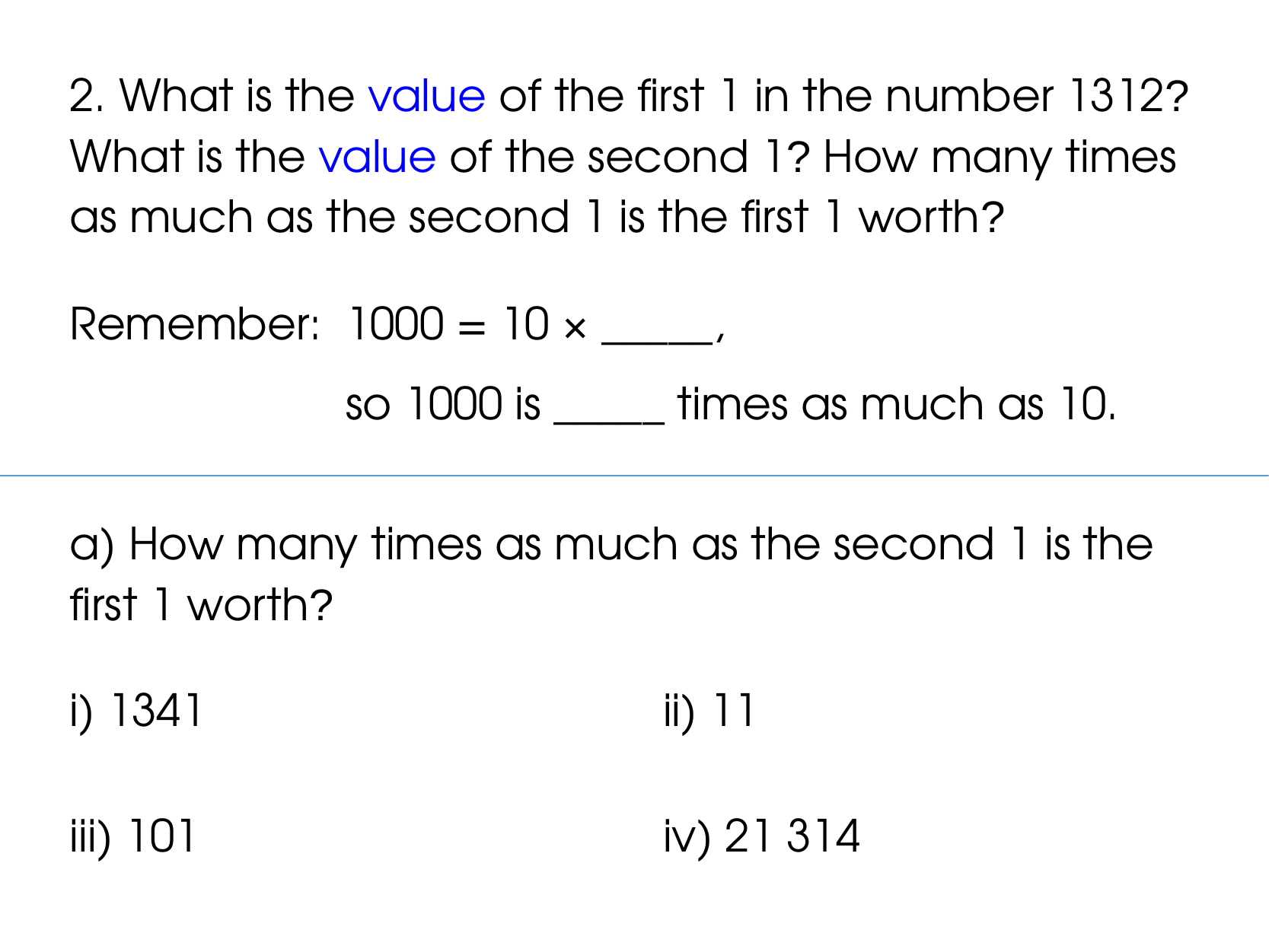

2. What is the value of the first 1 in the number 1312? What is the value of the second 1? How many times
as much as the second 1 is the first 1 worth?
Remember:
1000 = 10 × _____,
so 1000 is _____ times as much as 10.
a) How many times as much as the second 1 is the first 1 worth?
i) 1341
ii) 11
iii) 101
iv) 21 314